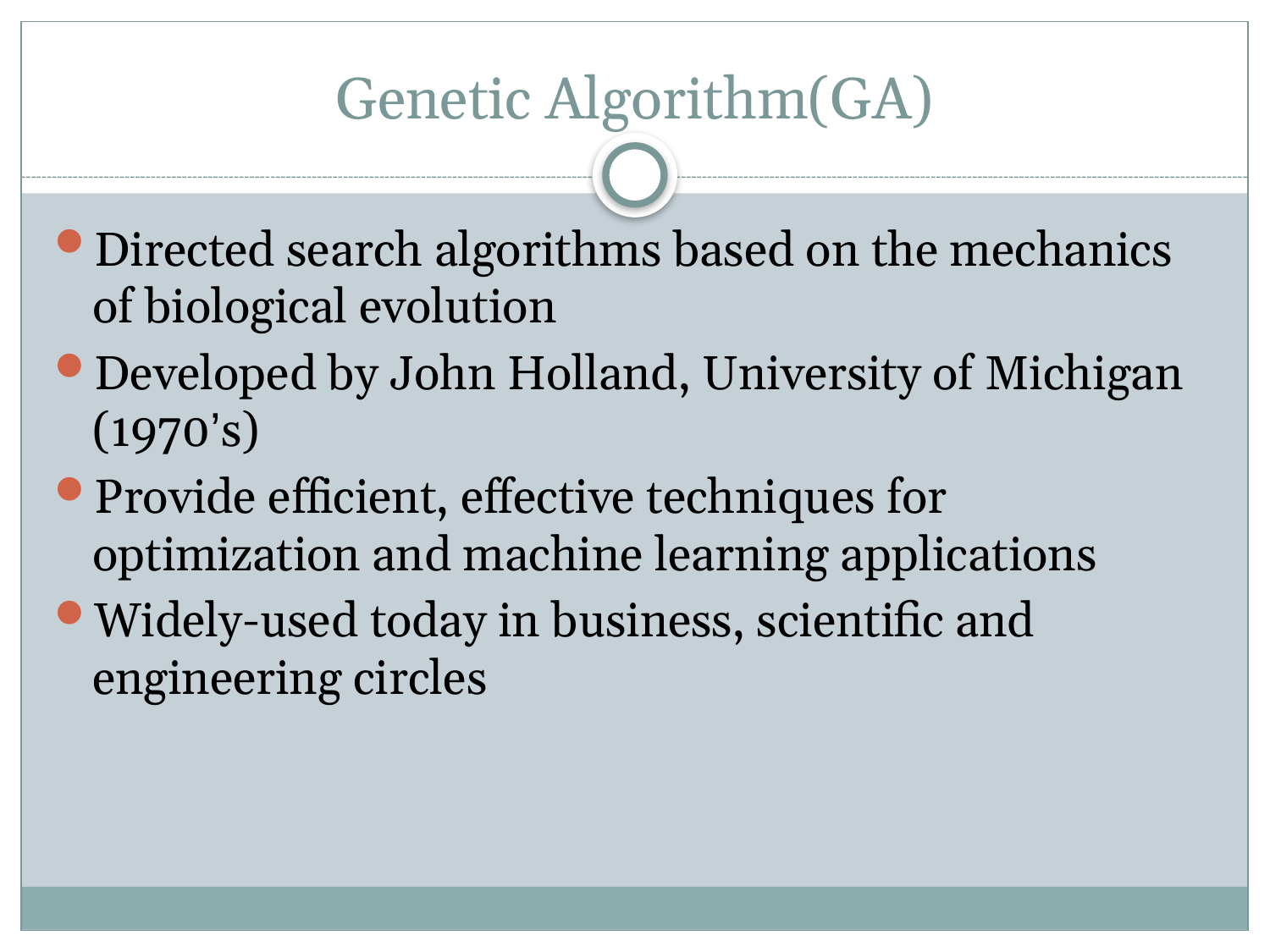

# Genetic Algorithm(GA)
Directed search algorithms based on the mechanics of biological evolution
Developed by John Holland, University of Michigan (1970’s)
Provide efficient, effective techniques for optimization and machine learning applications
Widely-used today in business, scientific and engineering circles